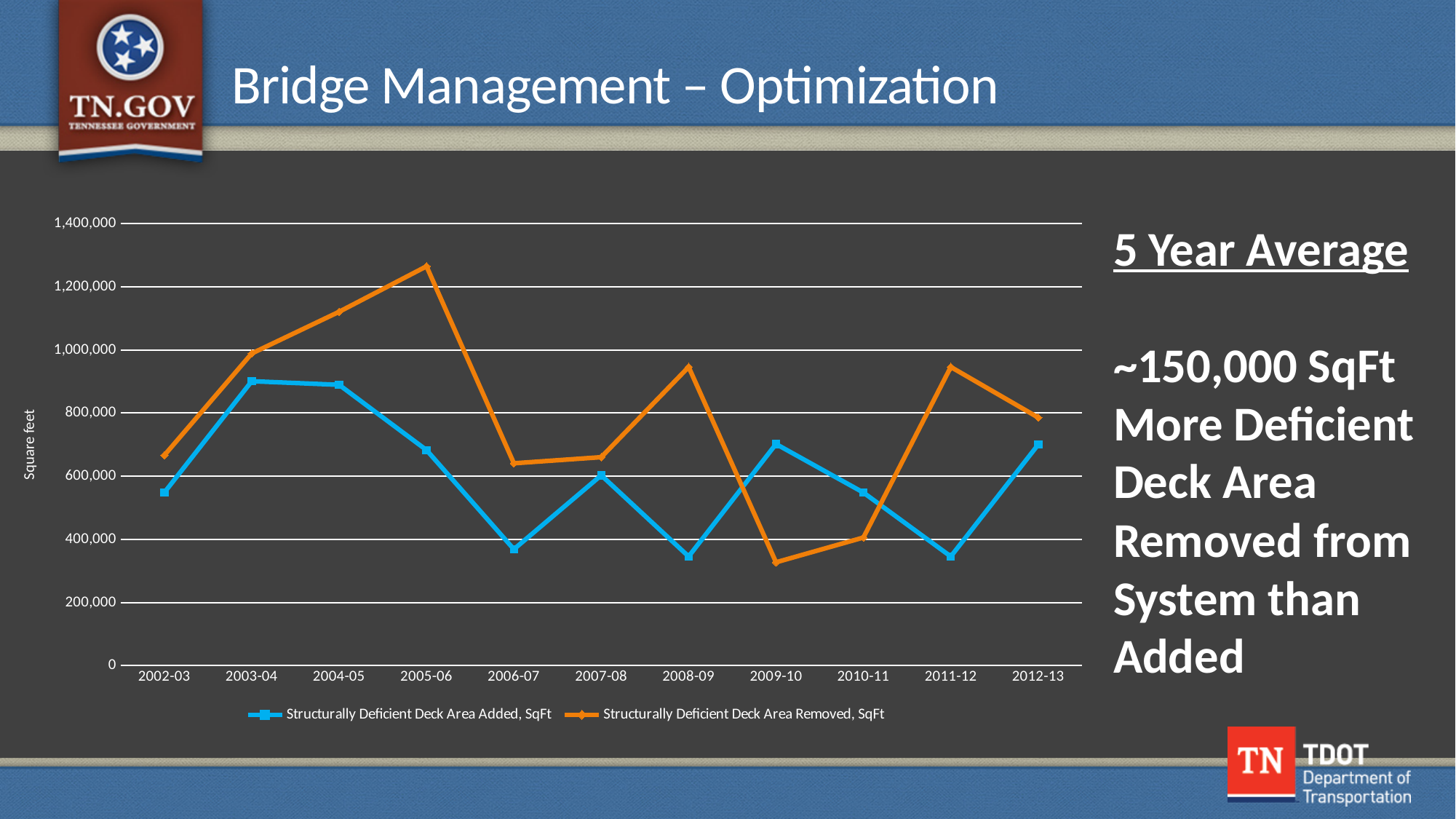

Bridge Management – Optimization

### Chart

| Category | Structurally Deficient Deck Area Added, SqFt  | Structurally Deficient Deck Area Removed, SqFt  |
|---|---|---|
| 2002-03 | 548051.0 | 666119.0 |
| 2003-04 | 900813.0 | 988630.0 |
| 2004-05 | 889416.0 | 1120812.0 |
| 2005-06 | 682640.0 | 1264756.0 |
| 2006-07 | 368429.0 | 640848.0 |
| 2007-08 | 602783.0 | 660281.0 |
| 2008-09 | 345526.0 | 945928.0 |
| 2009-10 | 701883.0 | 327143.0 |
| 2010-11 | 548009.0 | 405556.0 |
| 2011-12 | 345526.0 | 945928.0 |
| 2012-13 | 700100.0 | 785851.0 |
5 Year Average

~150,000 SqFt
More Deficient Deck Area Removed from System than Added
Square feet